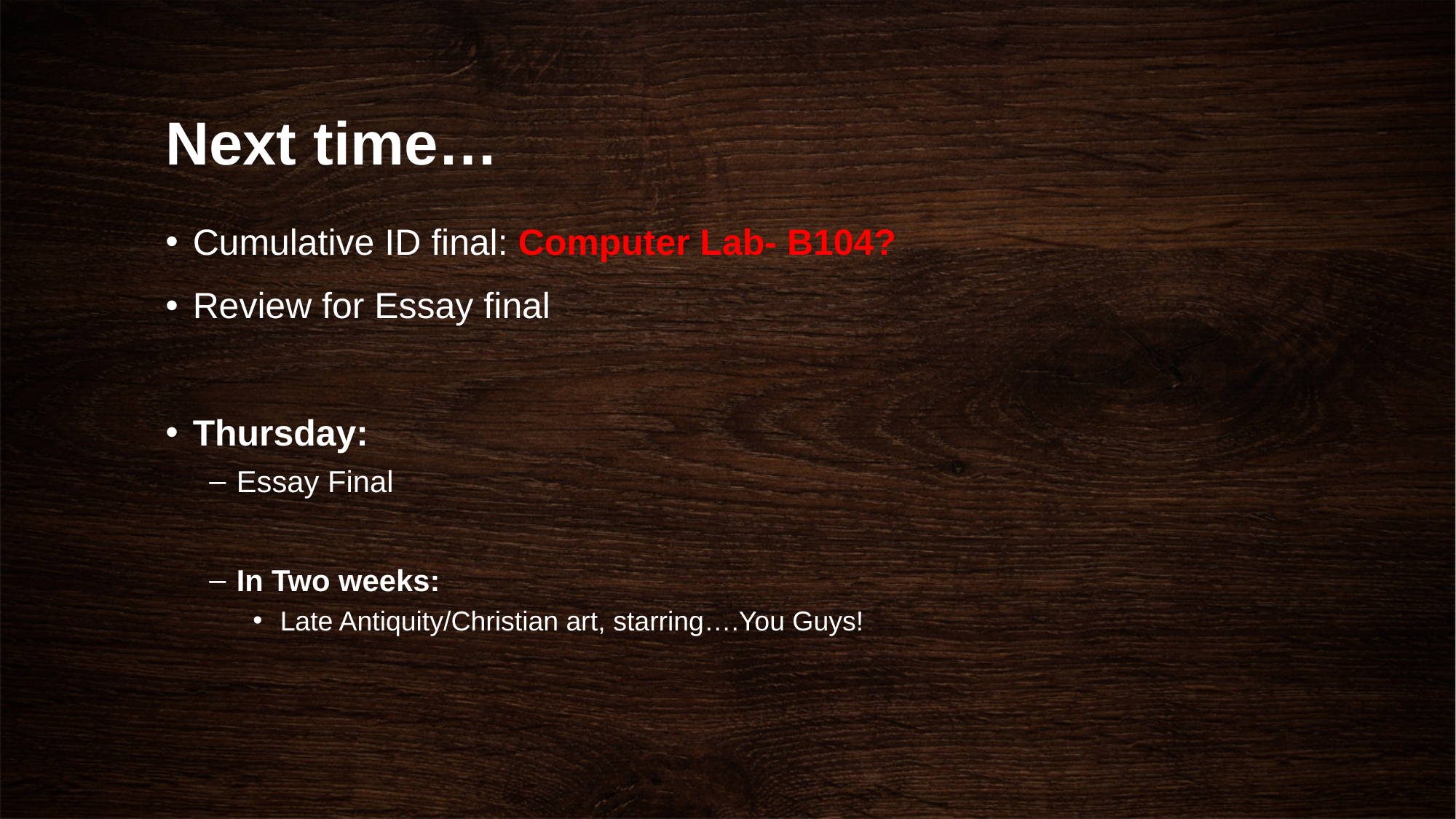

# Next time…
Cumulative ID final: Computer Lab- B104?
Review for Essay final

Thursday:
Essay Final

In Two weeks:
Late Antiquity/Christian art, starring….You Guys!